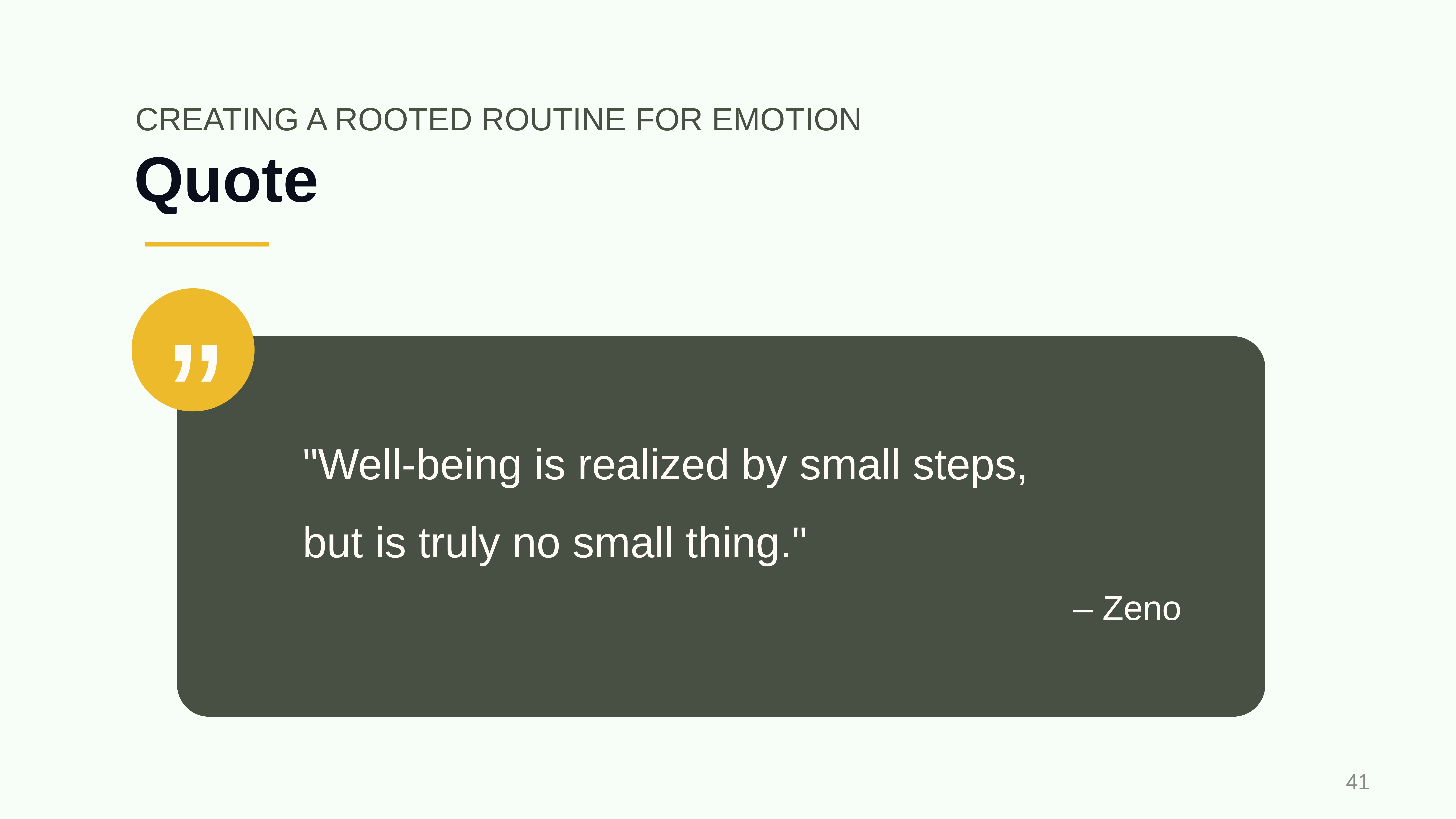

CREATING A ROOTED ROUTINE FOR EMOTION
# Quote

”

"Well-being is realized by small steps, but is truly no small thing."
– Zeno
41